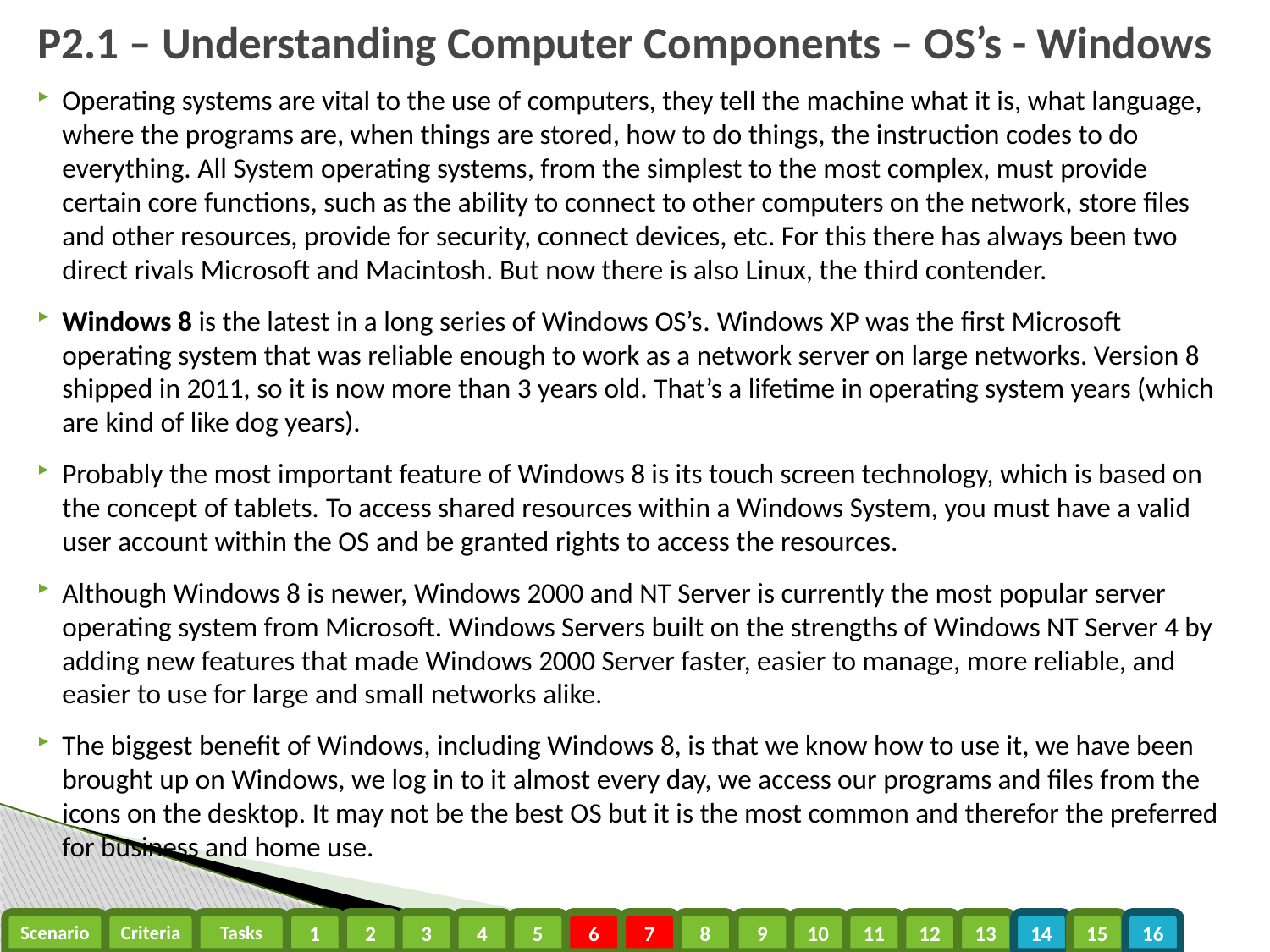

# P2.1 – Understanding Computer Components – OS’s - Windows
Operating systems are vital to the use of computers, they tell the machine what it is, what language, where the programs are, when things are stored, how to do things, the instruction codes to do everything. All System operating systems, from the simplest to the most complex, must provide certain core functions, such as the ability to connect to other computers on the network, store files and other resources, provide for security, connect devices, etc. For this there has always been two direct rivals Microsoft and Macintosh. But now there is also Linux, the third contender.
Windows 8 is the latest in a long series of Windows OS’s. Windows XP was the first Microsoft operating system that was reliable enough to work as a network server on large networks. Version 8 shipped in 2011, so it is now more than 3 years old. That’s a lifetime in operating system years (which are kind of like dog years).
Probably the most important feature of Windows 8 is its touch screen technology, which is based on the concept of tablets. To access shared resources within a Windows System, you must have a valid user account within the OS and be granted rights to access the resources.
Although Windows 8 is newer, Windows 2000 and NT Server is currently the most popular server operating system from Microsoft. Windows Servers built on the strengths of Windows NT Server 4 by adding new features that made Windows 2000 Server faster, easier to manage, more reliable, and easier to use for large and small networks alike.
The biggest benefit of Windows, including Windows 8, is that we know how to use it, we have been brought up on Windows, we log in to it almost every day, we access our programs and files from the icons on the desktop. It may not be the best OS but it is the most common and therefor the preferred for business and home use.